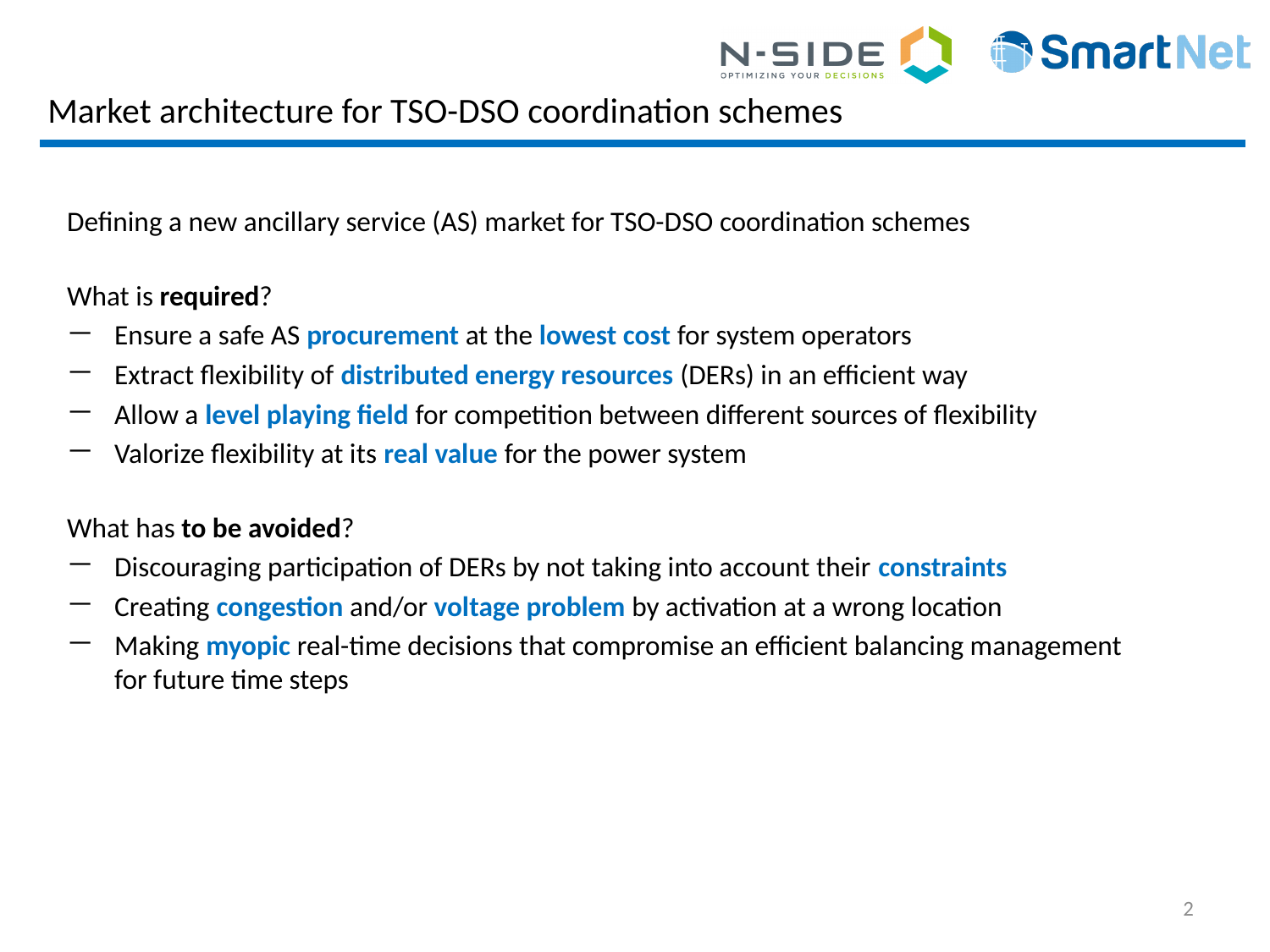

# Market architecture for TSO-DSO coordination schemes
Defining a new ancillary service (AS) market for TSO-DSO coordination schemes

What is required?
Ensure a safe AS procurement at the lowest cost for system operators
Extract flexibility of distributed energy resources (DERs) in an efficient way
Allow a level playing field for competition between different sources of flexibility
Valorize flexibility at its real value for the power system

What has to be avoided?
Discouraging participation of DERs by not taking into account their constraints
Creating congestion and/or voltage problem by activation at a wrong location
Making myopic real-time decisions that compromise an efficient balancing management for future time steps
2